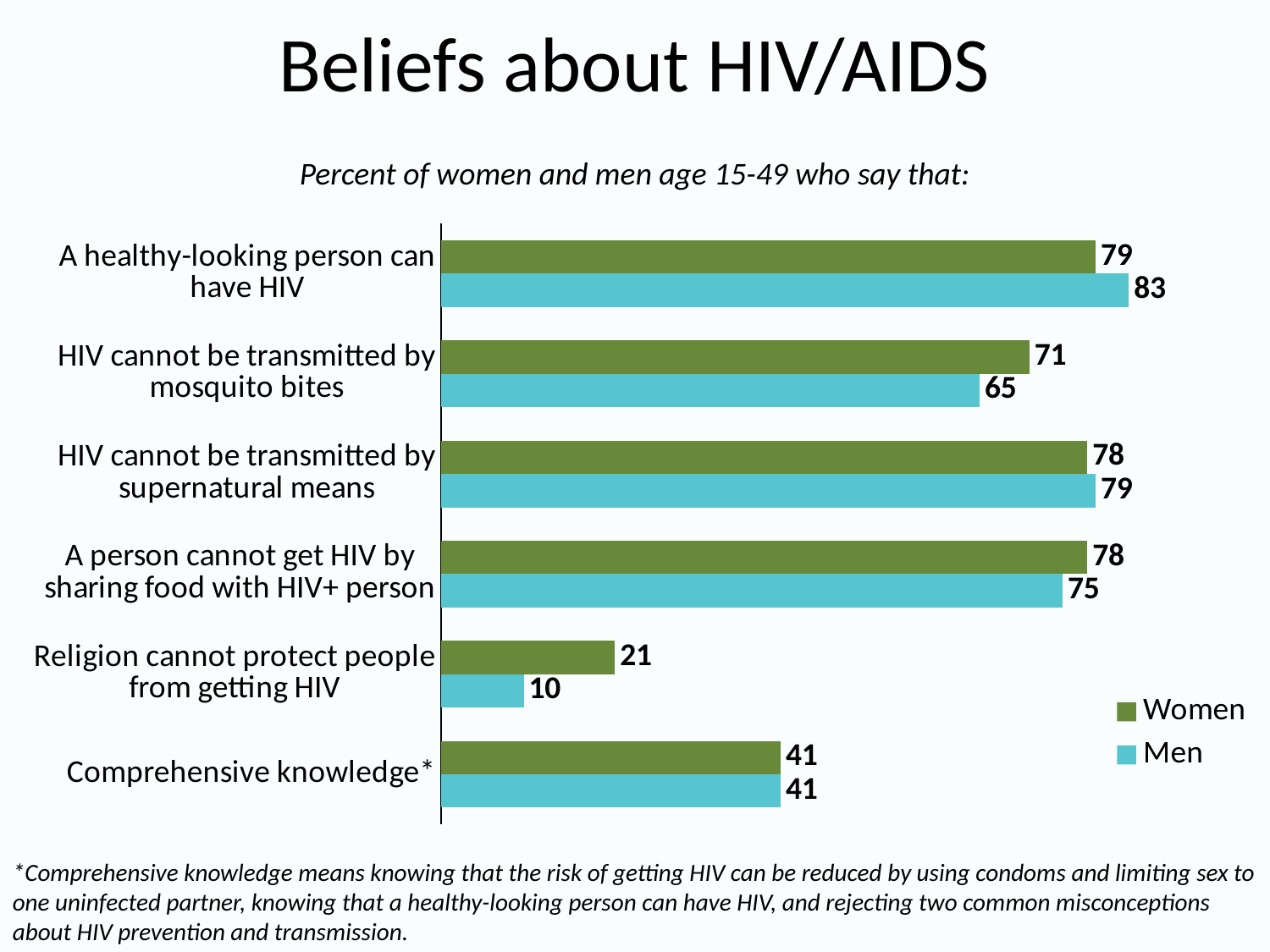

# Beliefs about HIV/AIDS
Percent of women and men age 15-49 who say that:

### Chart

| Category | Men | Women |
|---|---|---|
| Comprehensive knowledge* | 41.0 | 41.0 |
| Religion cannot protect people from getting HIV | 10.0 | 21.0 |
| A person cannot get HIV by sharing food with HIV+ person | 75.0 | 78.0 |
| HIV cannot be transmitted by supernatural means | 79.0 | 78.0 |
| HIV cannot be transmitted by mosquito bites | 65.0 | 71.0 |
| A healthy-looking person can have HIV | 83.0 | 79.0 |
*Comprehensive knowledge means knowing that the risk of getting HIV can be reduced by using condoms and limiting sex to one uninfected partner, knowing that a healthy-looking person can have HIV, and rejecting two common misconceptions about HIV prevention and transmission.